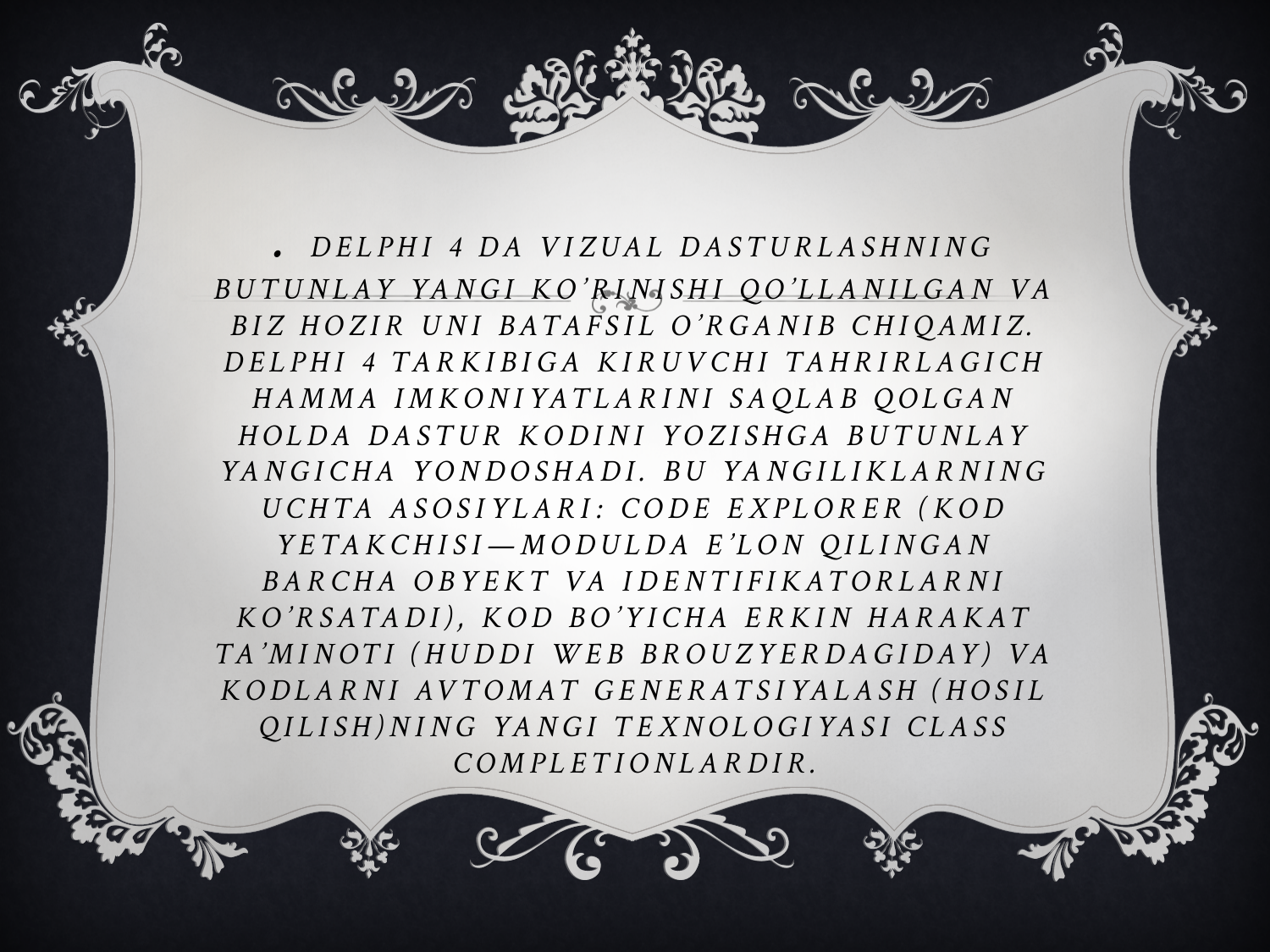

# . Delphi 4 da vizual dasturlashning butunlay yangi ko’rinishi qo’llanilgan va biz hozir uni batafsil o’rganib chiqamiz. Delphi 4 tarkibiga kiruvchi tahrirlagich hamma imkoniyatlarini saqlab qolgan holda dastur kodini yozishga butunlay yangicha yondoshadi. Bu yangiliklarning uchta asosiylari: Code Explorer (kod yetakchisi—modulda e’lon qilingan barcha obyekt va identifikatorlarni ko’rsatadi), kod bo’yicha erkin harakat ta’minoti (huddi WEB brouzyerdagiday) va kodlarni avtomat generatsiyalash (hosil qilish)ning yangi texnologiyasi Class Completionlardir.